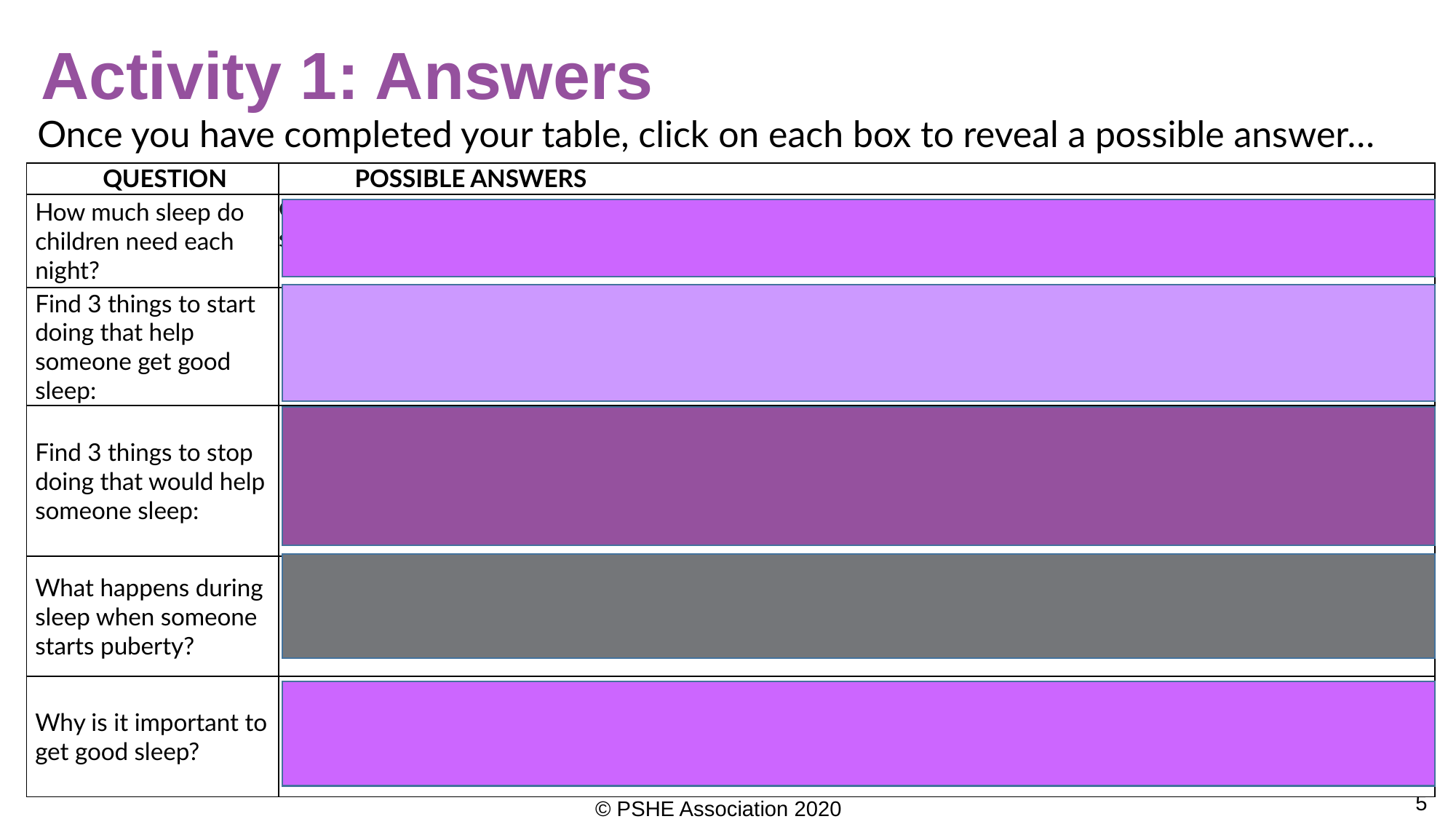

Activity 1: Answers
Once you have completed your table, click on each box to reveal a possible answer…

| QUESTION | POSSIBLE ANSWERS |
| --- | --- |
| How much sleep do children need each night? | Children between the ages of 6 and 12 usually need around 10-11 hours of sleep a night and should usually go to bed before 9pm. |
| Find 3 things to start doing that help someone get good sleep: | Relaxing, calming activities before bed, such as reading, meditating, etc. Exercising outside during the day, keeping to the same routine, tidy their bedroom. |
| Find 3 things to stop doing that would help someone sleep: | Running around before bed (or rough play). Using electronics, game consoles, including phones, tablets, TV and computer (ideally these should not be in the bedroom at all). Drinking fizzy drinks or ‘energy drinks’ (which may keep us awake and make it difficult to fall asleep when we want to), eating sugary foods (which may make us feel hungry or thirsty not long after eating them). |
| What happens during sleep when someone starts puberty? | When asleep, the body makes hormones needed for the changes that happen during puberty. Sleep patterns also tend to shift around 1-2 hours later and they need slightly less sleep than they did before. |
| Why is it important to get good sleep? | It helps us to feel awake the next day and ready for school. We can find it easier to learn, have ideas for our school work, remember things we need to do (homework!), catch less colds and coughs, heal more quickly from injuries, perform well in tests and at sporting activities and feel well and happy. |

5
© PSHE Association 2020